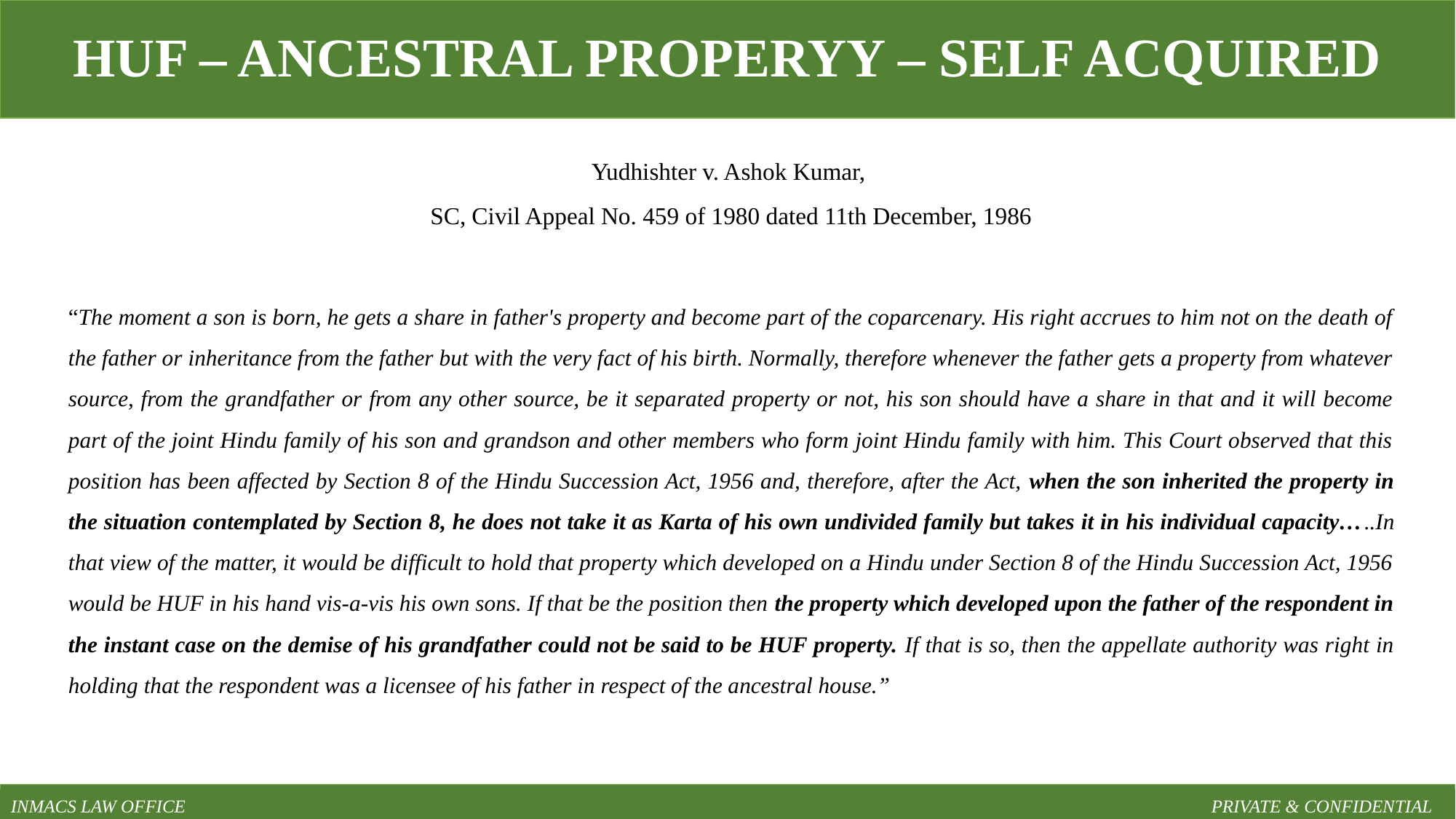

HUF – ANCESTRAL PROPERYY – SELF ACQUIRED
Yudhishter v. Ashok Kumar,
SC, Civil Appeal No. 459 of 1980 dated 11th December, 1986

“The moment a son is born, he gets a share in father's property and become part of the coparcenary. His right accrues to him not on the death of the father or inheritance from the father but with the very fact of his birth. Normally, therefore whenever the father gets a property from whatever source, from the grandfather or from any other source, be it separated property or not, his son should have a share in that and it will become part of the joint Hindu family of his son and grandson and other members who form joint Hindu family with him. This Court observed that this position has been affected by Section 8 of the Hindu Succession Act, 1956 and, therefore, after the Act, when the son inherited the property in the situation contemplated by Section 8, he does not take it as Karta of his own undivided family but takes it in his individual capacity…..In that view of the matter, it would be difficult to hold that property which developed on a Hindu under Section 8 of the Hindu Succession Act, 1956 would be HUF in his hand vis-a-vis his own sons. If that be the position then the property which developed upon the father of the respondent in the instant case on the demise of his grandfather could not be said to be HUF property. If that is so, then the appellate authority was right in holding that the respondent was a licensee of his father in respect of the ancestral house.”

INMACS LAW OFFICE										PRIVATE & CONFIDENTIAL